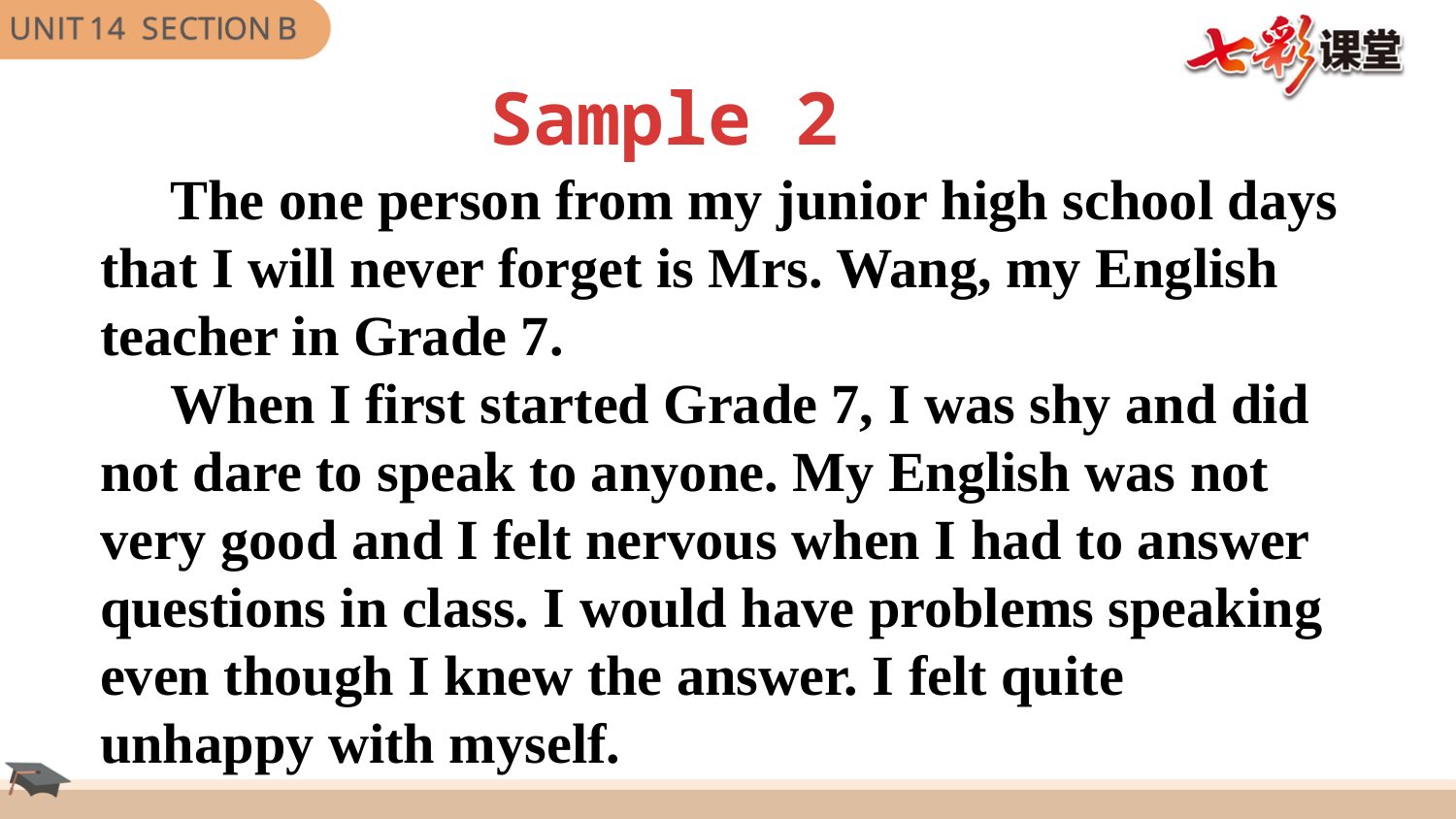

Sample 2
     The one person from my junior high school days that I will never forget is Mrs. Wang, my English teacher in Grade 7.
     When I first started Grade 7, I was shy and did not dare to speak to anyone. My English was not very good and I felt nervous when I had to answer questions in class. I would have problems speaking even though I knew the answer. I felt quite unhappy with myself.